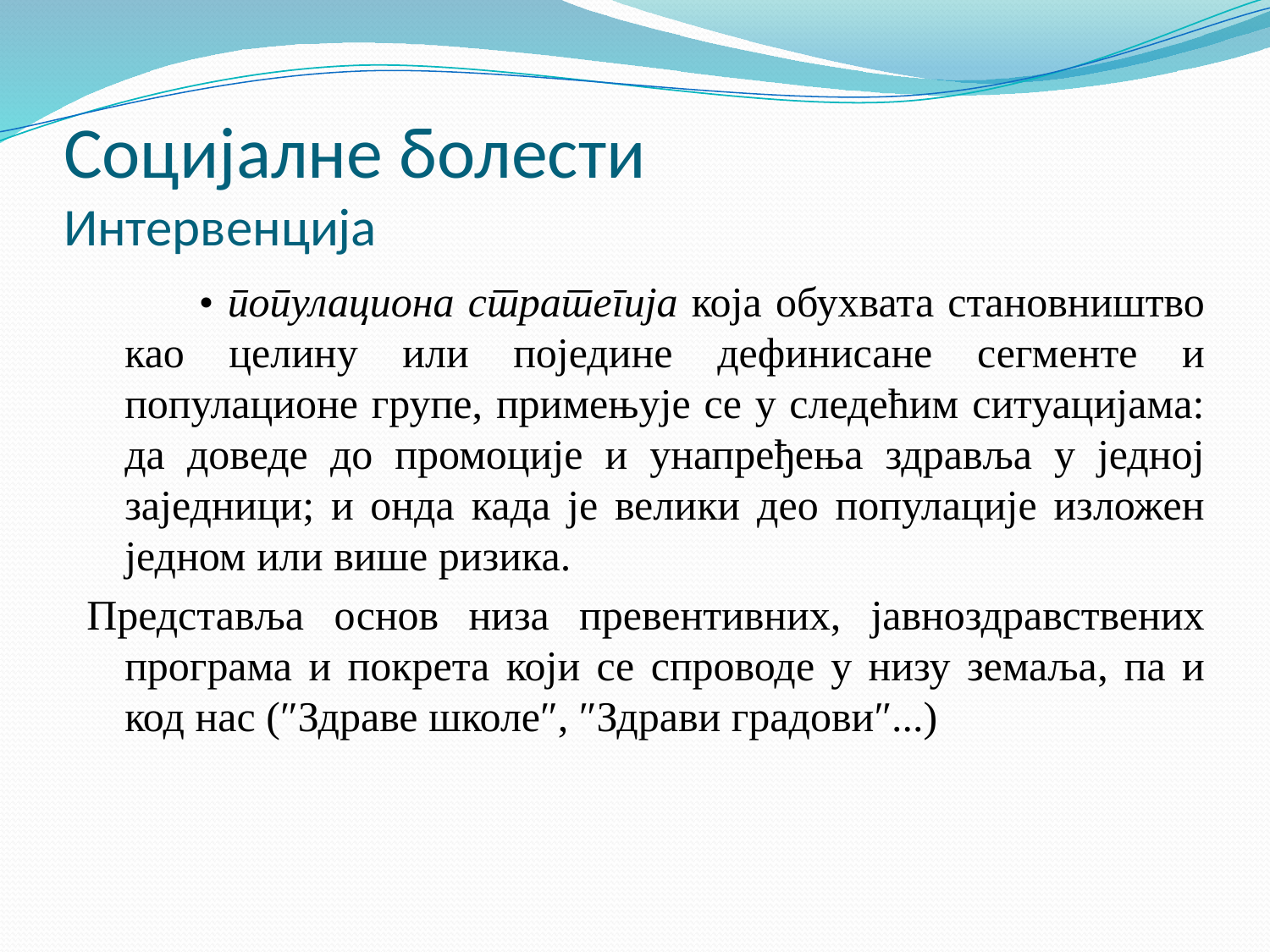

# Социјалне болести Интервенција
        • популациона стратегија која обухвата стaновништво као целину или поједине дeфинисане сегмeнте и популационе групе, примењује сe у следећим ситуацијамa: да доведе до промoције и унапређења здрављa у једној заједници; и онда кадa је велики део популације изложен једном или више ризика.
Представља основ низа превентивних, јавноздравствених програма и покрета који се спроводе у низу земаља, пa и код нас (″Здраве школе″, ″Здрави градови″...)